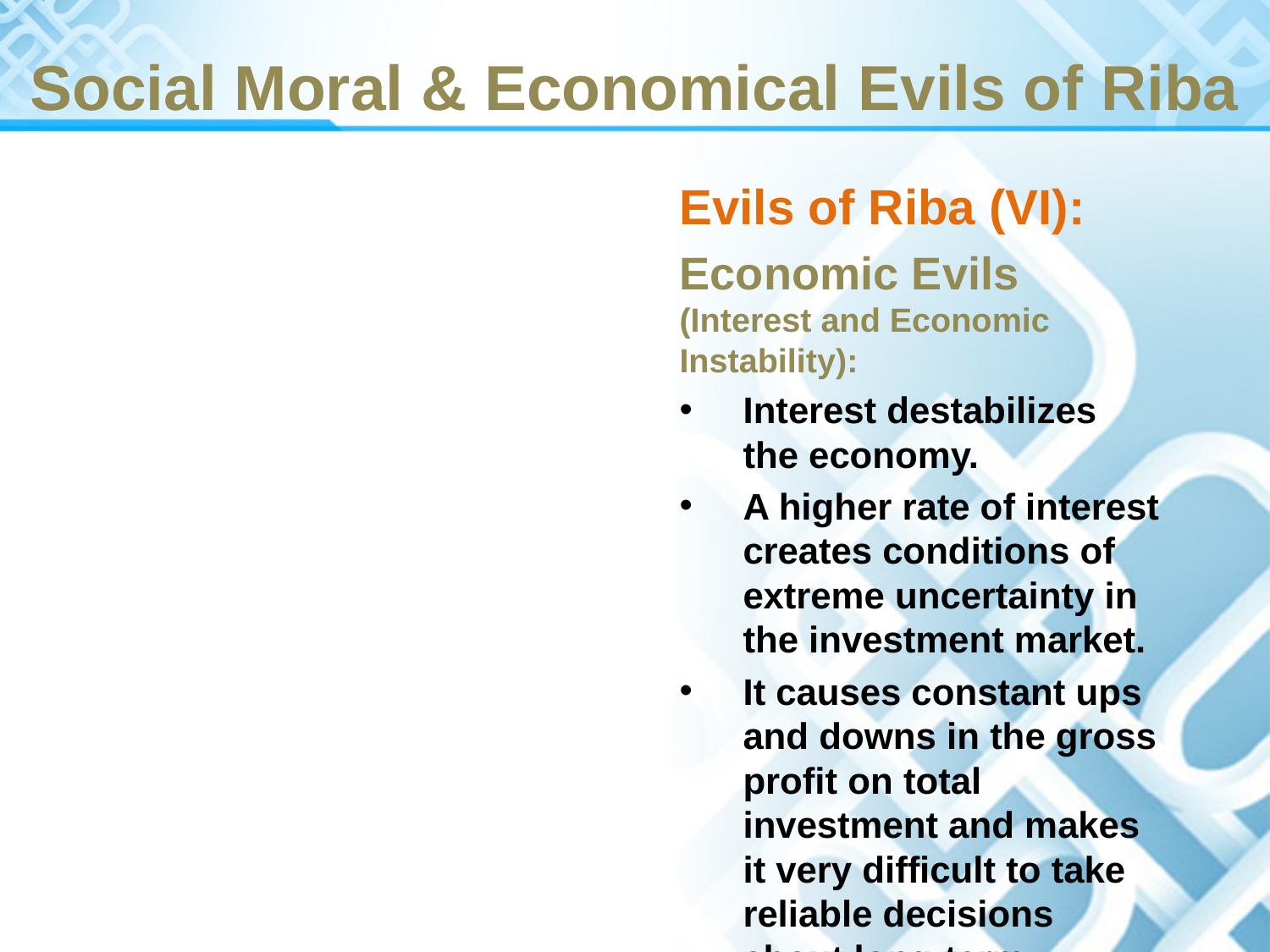

Social Moral & Economical Evils of Riba
Evils of Riba (VI):
Economic Evils (Interest and Economic Instability):
Interest destabilizes the economy.
A higher rate of interest creates conditions of extreme uncertainty in the investment market.
It causes constant ups and downs in the gross profit on total investment and makes it very difficult to take reliable decisions about long-term investment.